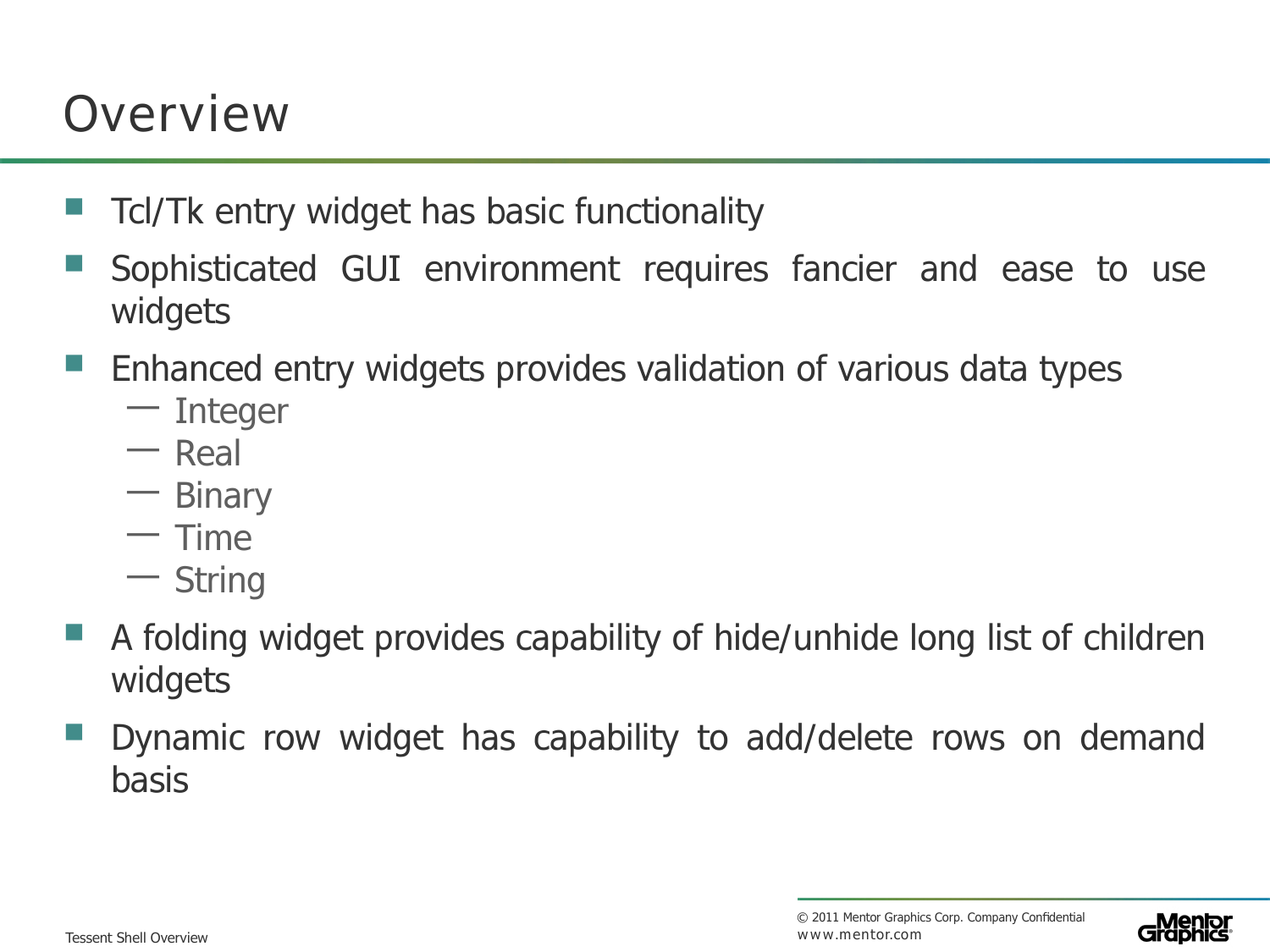

# Overview
Tcl/Tk entry widget has basic functionality
Sophisticated GUI environment requires fancier and ease to use widgets
Enhanced entry widgets provides validation of various data types
Integer
Real
Binary
Time
String
A folding widget provides capability of hide/unhide long list of children widgets
Dynamic row widget has capability to add/delete rows on demand basis

Tessent Shell Overview